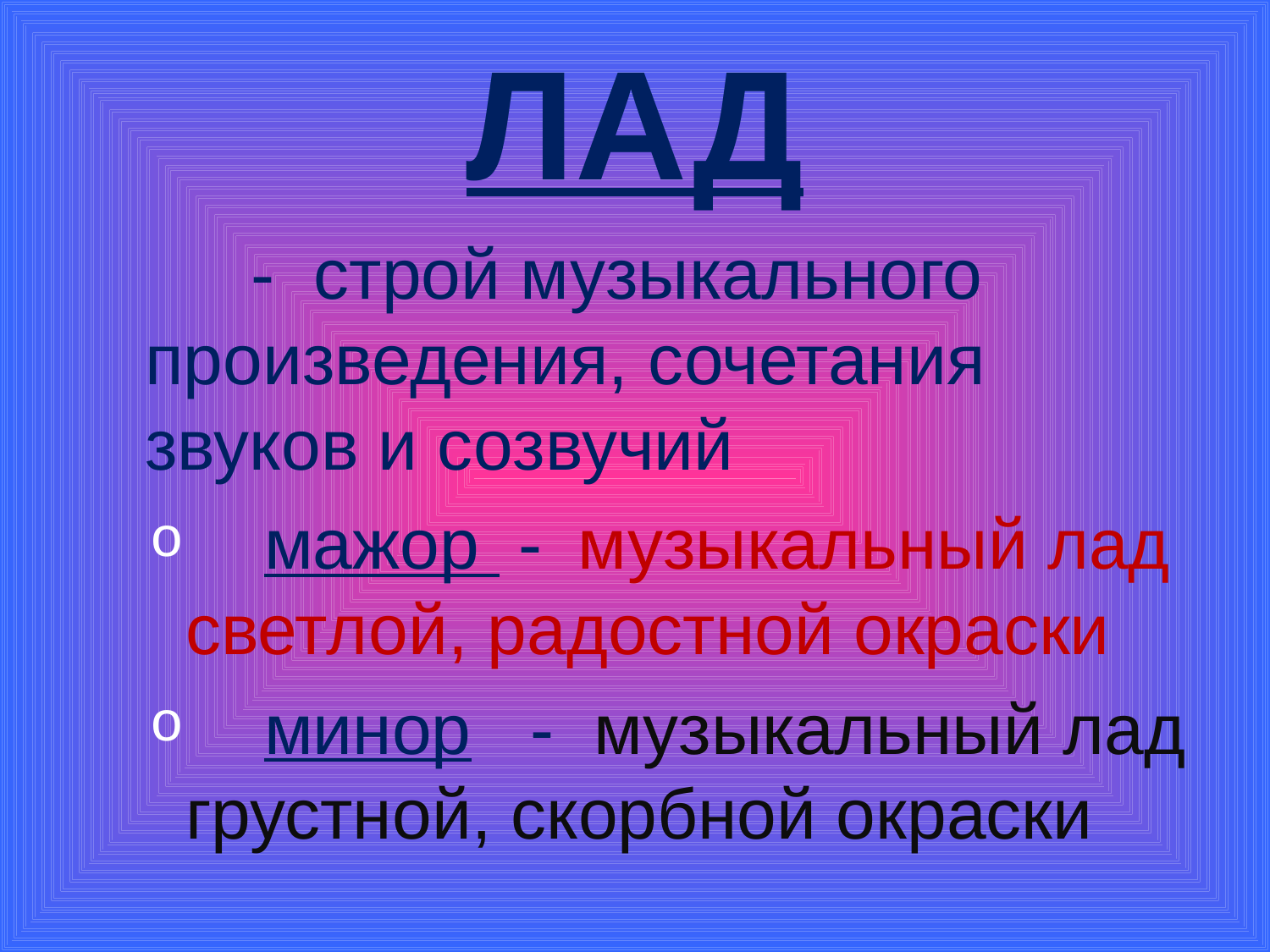

# ЛАД
        -  строй музыкального произведения, сочетания звуков и созвучий
    мажор  -  музыкальный лад светлой, радостной окраски
    минор   -  музыкальный лад грустной, скорбной окраски